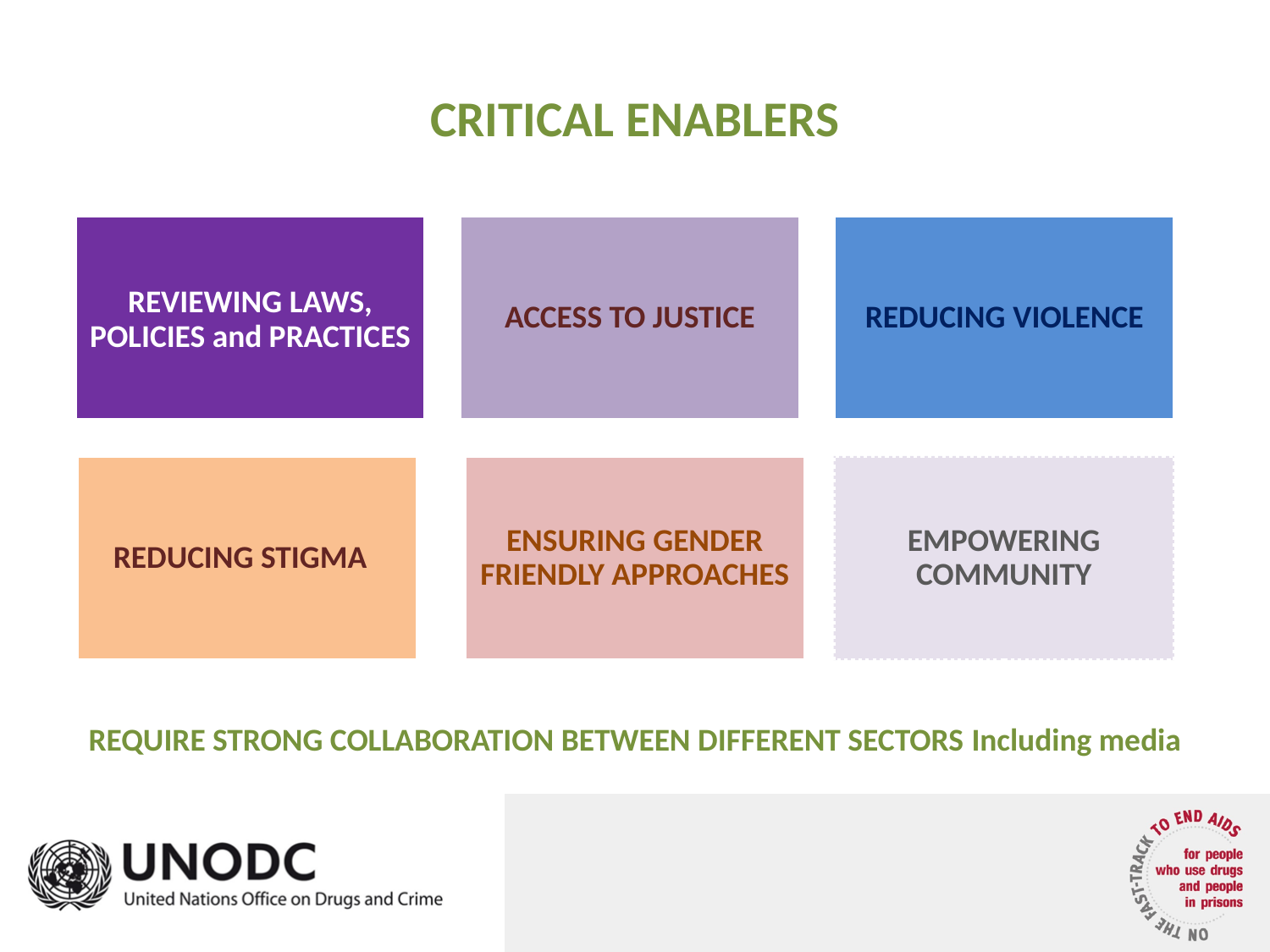

# CRITICAL ENABLERS

REVIEWING LAWS, POLICIES and PRACTICES

ACCESS TO JUSTICE
REDUCING VIOLENCE
ENSURING GENDER FRIENDLY APPROACHES
EMPOWERING COMMUNITY
REDUCING STIGMA
REQUIRE STRONG COLLABORATION BETWEEN DIFFERENT SECTORS Including media